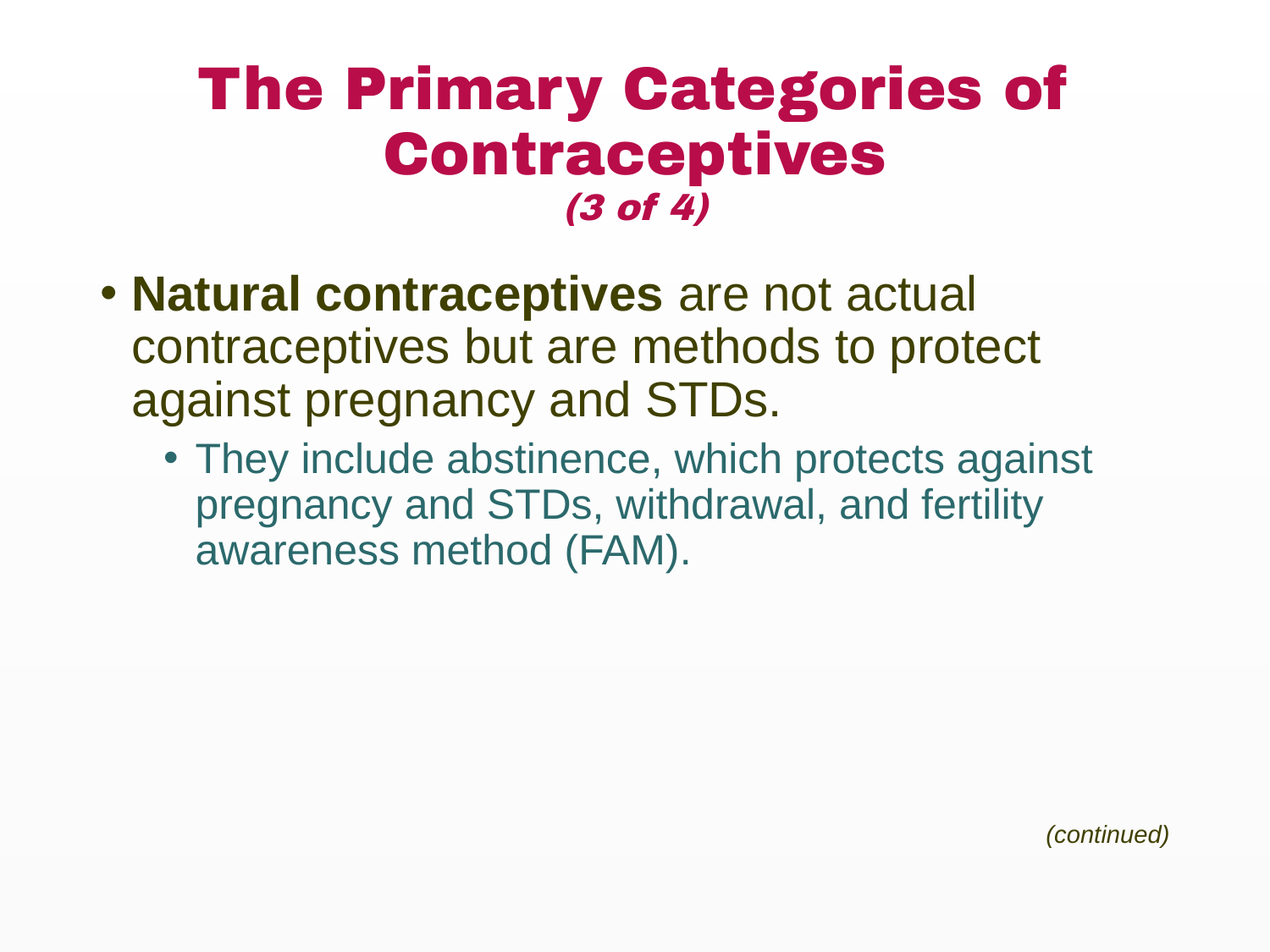

# The Primary Categories of Contraceptives (3 of 4)
Natural contraceptives are not actual contraceptives but are methods to protect against pregnancy and STDs.
They include abstinence, which protects against pregnancy and STDs, withdrawal, and fertility awareness method (FAM).

(continued)